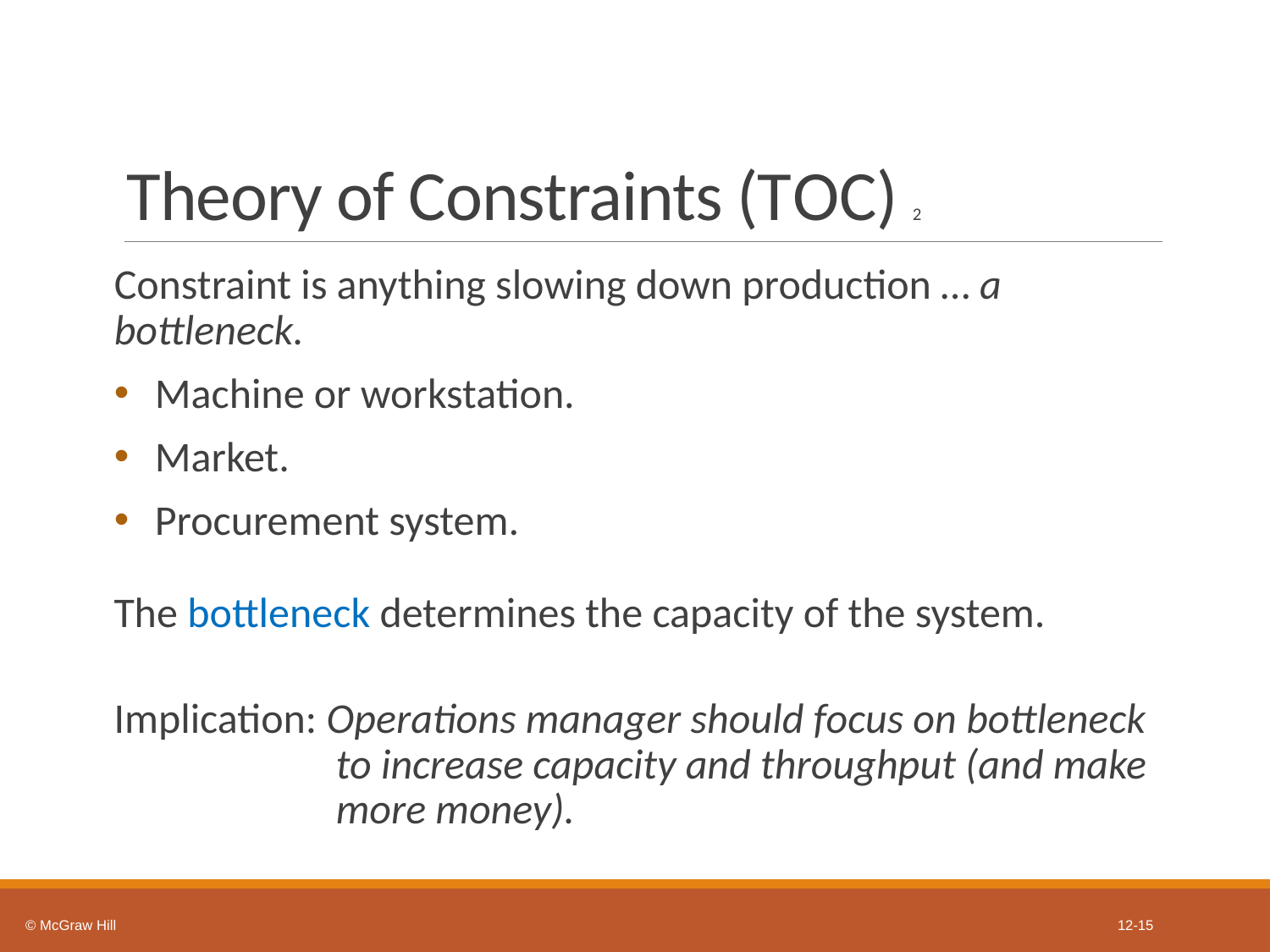

# Theory of Constraints (T O C) 2
Constraint is anything slowing down production … a bottleneck.
Machine or workstation.
Market.
Procurement system.
The bottleneck determines the capacity of the system.
Implication: Operations manager should focus on bottleneck to increase capacity and throughput (and make more money).